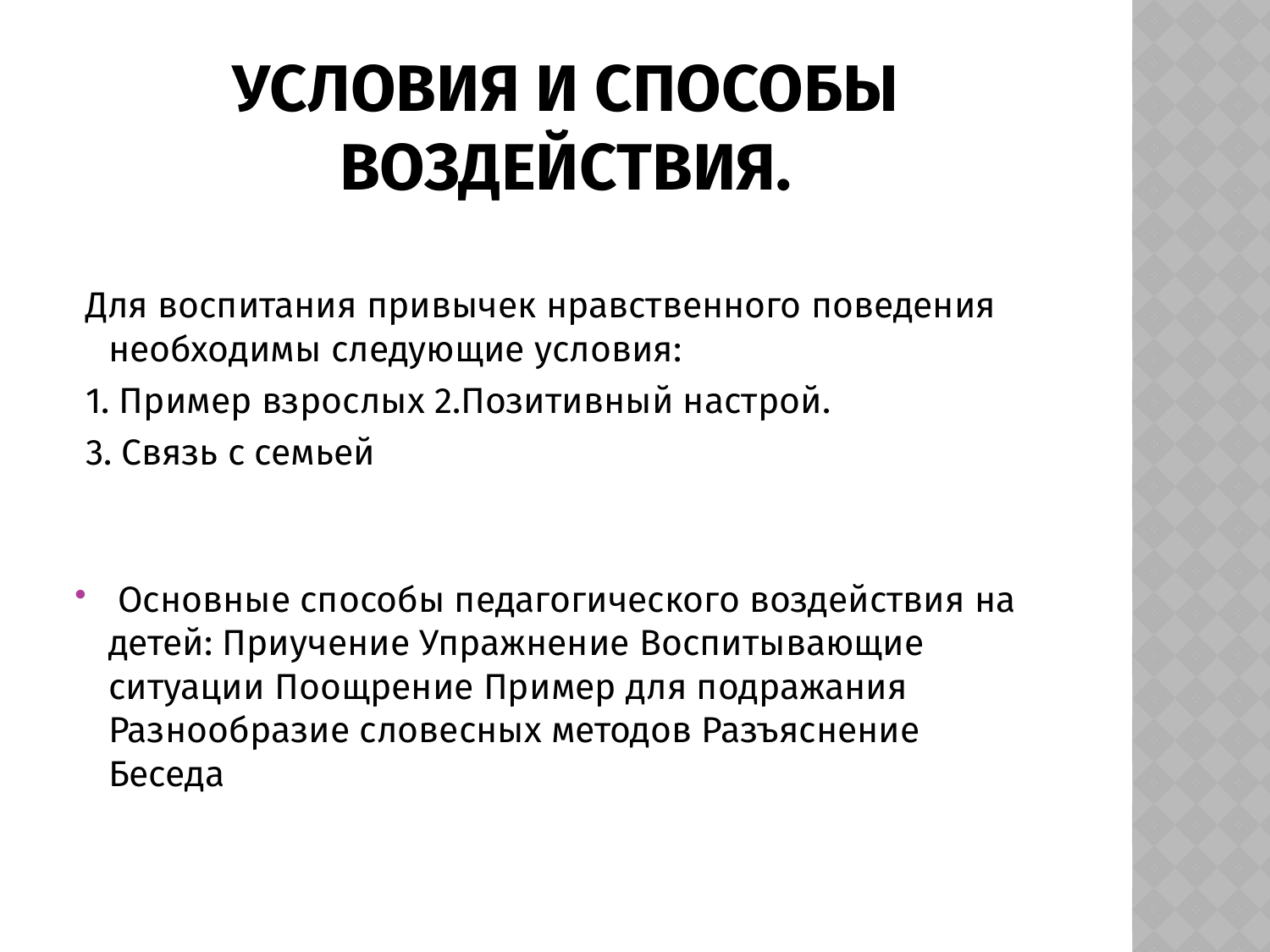

# Условия и способы воздействия.

 Для воспитания привычек нравственного поведения необходимы следующие условия:
 1. Пример взрослых 2.Позитивный настрой.
 3. Связь с семьей

 Основные способы педагогического воздействия на детей: Приучение Упражнение Воспитывающие ситуации Поощрение Пример для подражания Разнообразие словесных методов Разъяснение Беседа